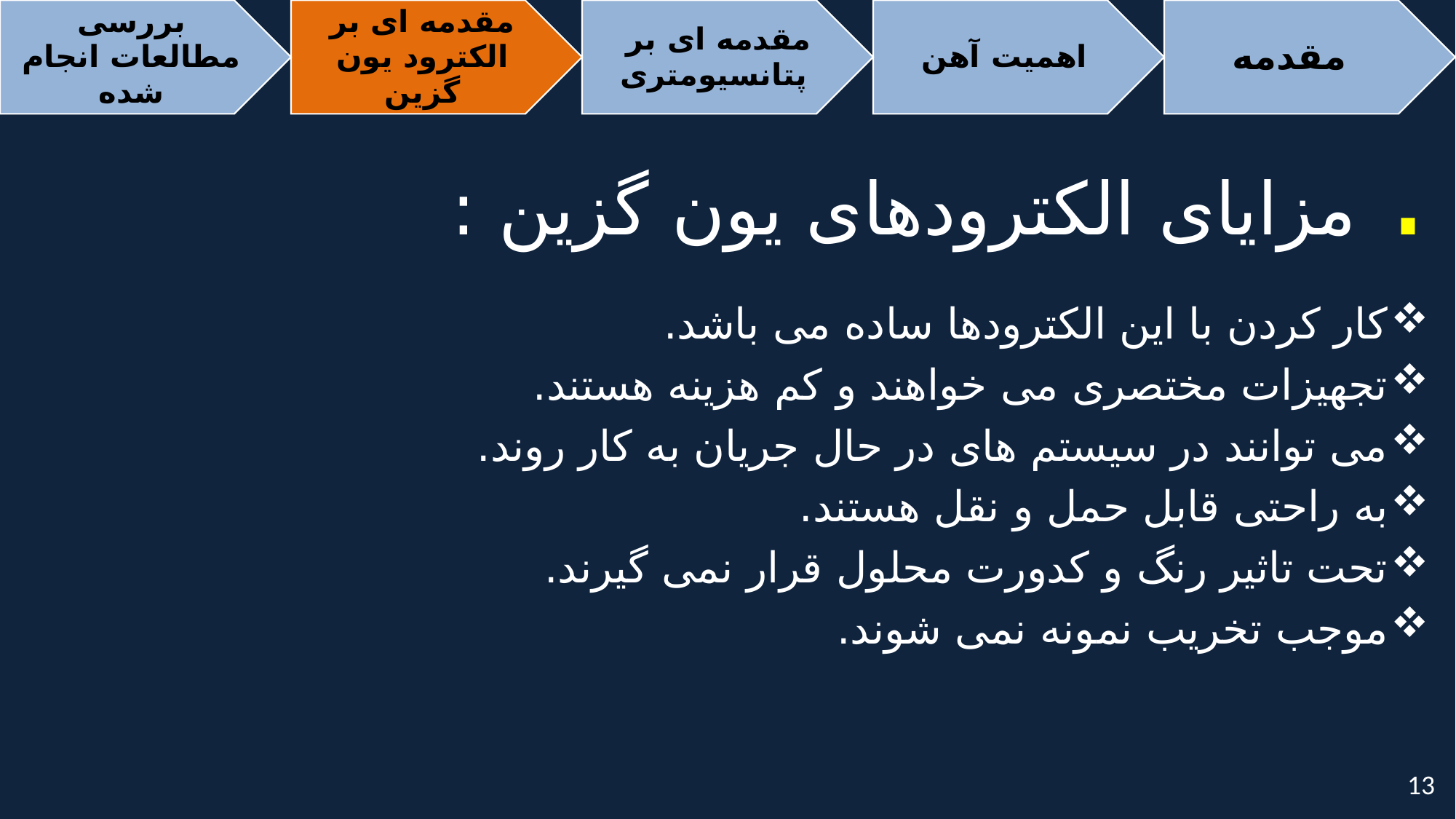

مقدمه
اهمیت آهن
مقدمه ای بر الکترود یون گزین
بررسی مطالعات انجام شده
مقدمه ای بر  پتانسیومتری
# . مزایای الکترودهای یون گزین :
کار کردن با این الکترودها ساده می باشد.
تجهیزات مختصری می خواهند و کم هزینه هستند.
می توانند در سیستم های در حال جریان به کار روند.
به راحتی قابل حمل و نقل هستند.
تحت تاثیر رنگ و کدورت محلول قرار نمی گیرند.
موجب تخریب نمونه نمی شوند.
13